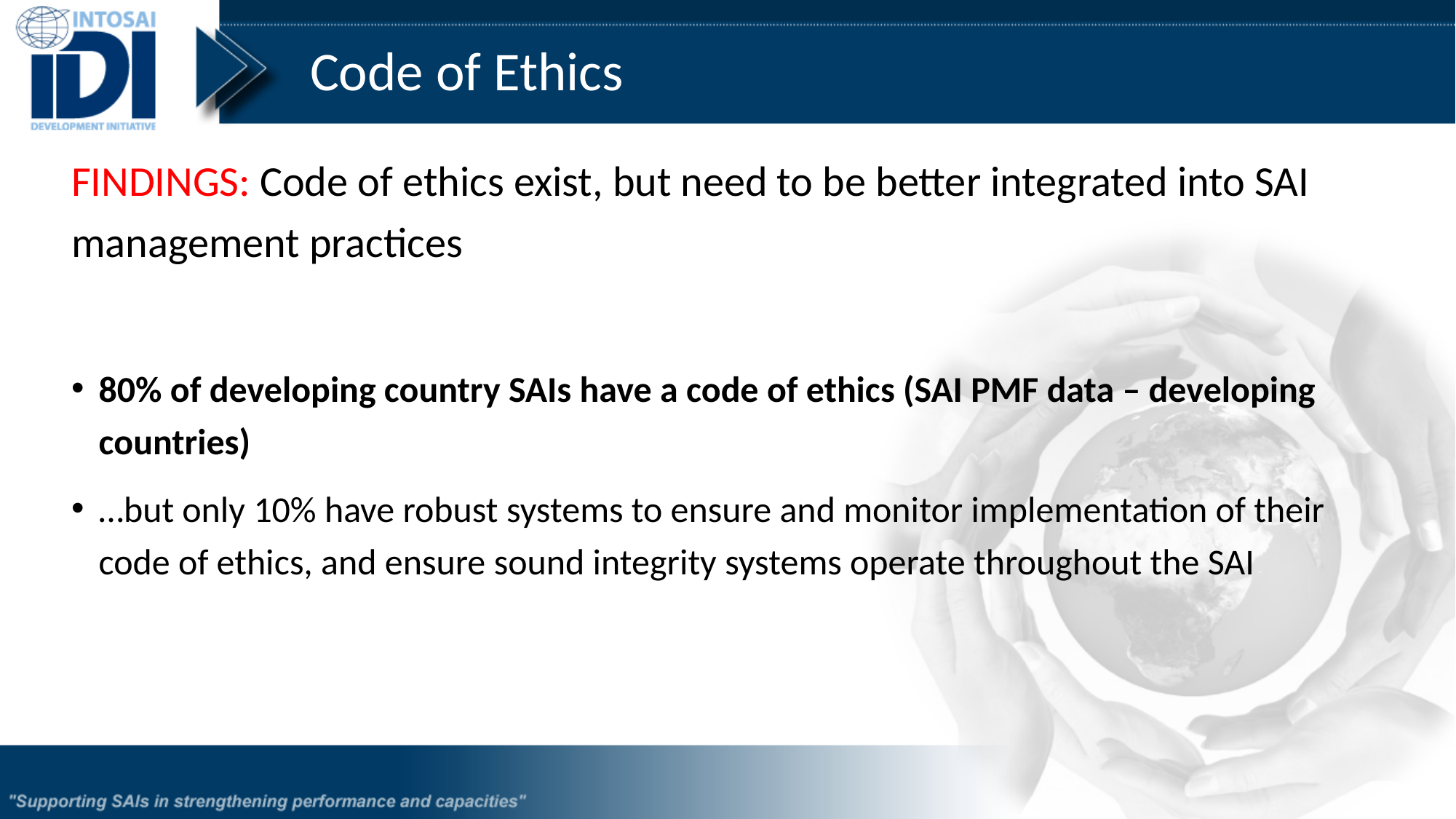

# Code of Ethics
FINDINGS: Code of ethics exist, but need to be better integrated into SAI management practices

80% of developing country SAIs have a code of ethics (SAI PMF data – developing countries)
…but only 10% have robust systems to ensure and monitor implementation of their code of ethics, and ensure sound integrity systems operate throughout the SAI